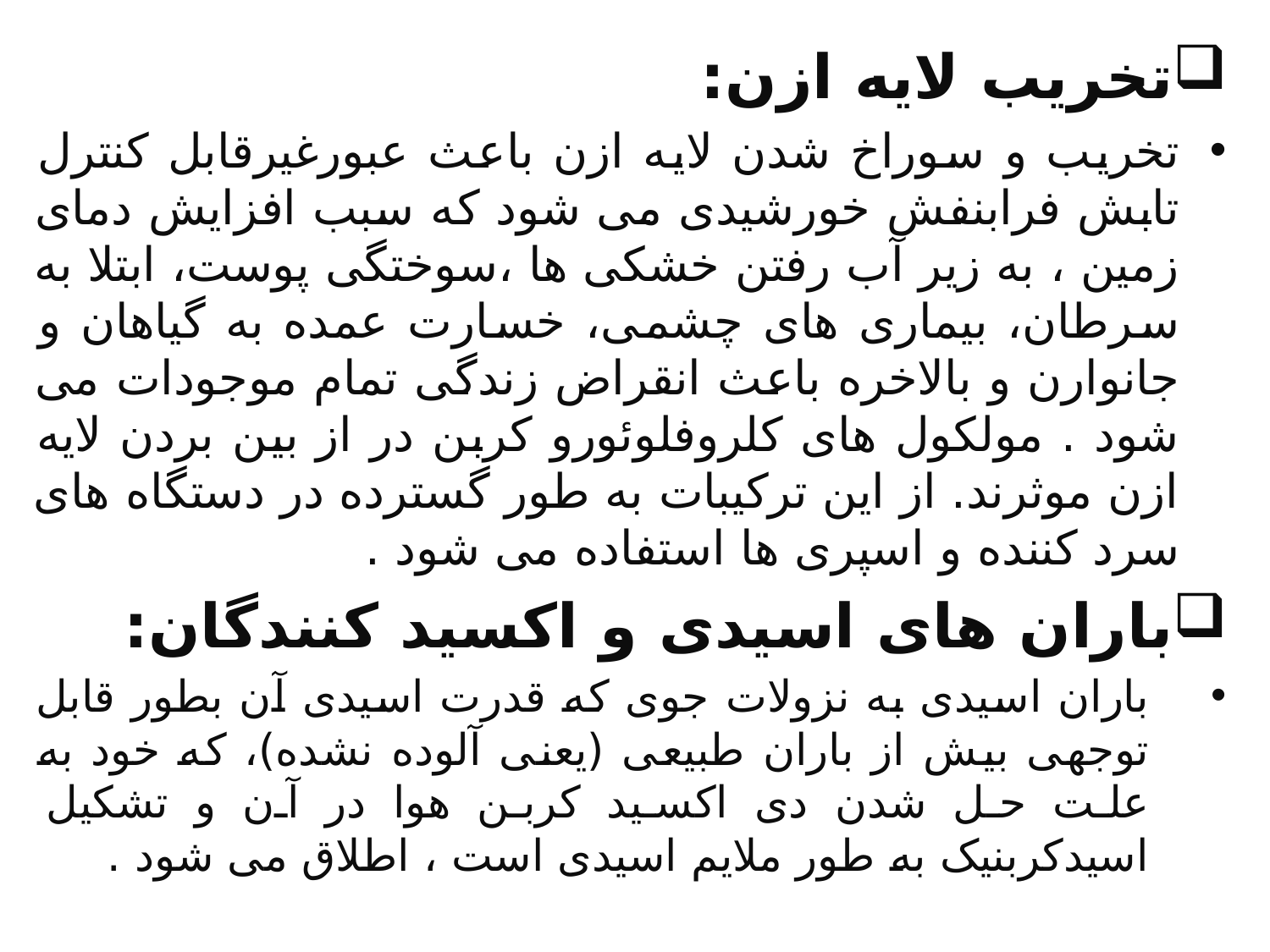

تخریب لایه ازن:
تخریب و سوراخ شدن لایه ازن باعث عبورغیرقابل کنترل تابش فرابنفش خورشیدی می شود که سبب افزایش دمای زمین ، به زیر آب رفتن خشکی ها ،سوختگی پوست، ابتلا به سرطان، بیماری های چشمی، خسارت عمده به گیاهان و جانوارن و بالاخره باعث انقراض زندگی تمام موجودات می شود . مولکول های کلروفلوئورو کربن در از بین بردن لایه ازن موثرند. از این ترکیبات به طور گسترده در دستگاه های سرد کننده و اسپری ها استفاده می شود .
باران های اسیدی و اکسید کنندگان:
باران اسیدی به نزولات جوی که قدرت اسیدی آن بطور قابل توجهی بیش از باران طبیعی (یعنی آلوده نشده)، که خود به علت حل شدن دی اکسید کربن هوا در آن و تشکیل اسیدکربنیک به طور ملایم اسیدی است ، اطلاق می شود .